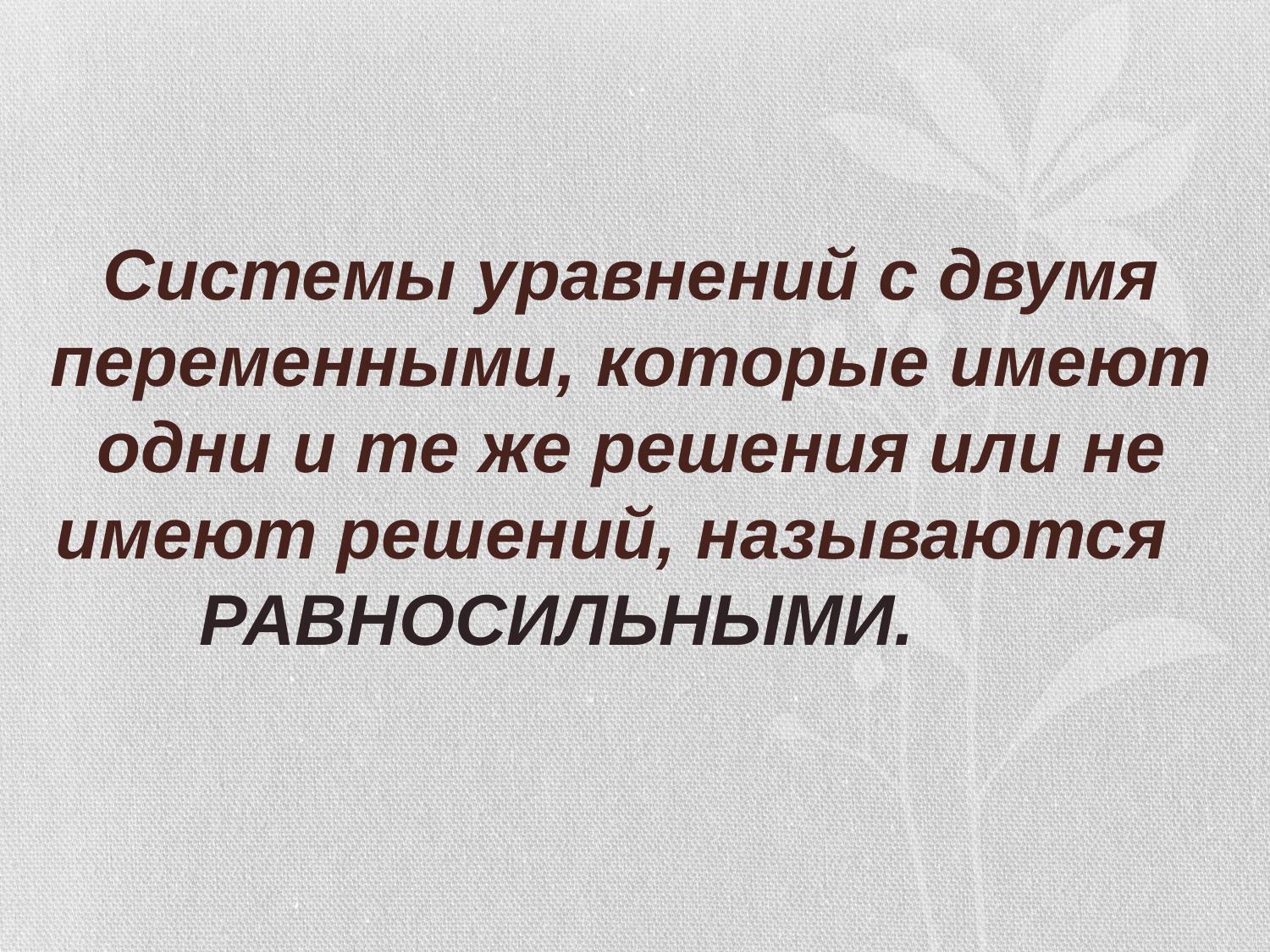

# Системы уравнений с двумя переменными, которые имеют одни и те же решения или не имеют решений, называются   РАВНОСИЛЬНЫМИ.